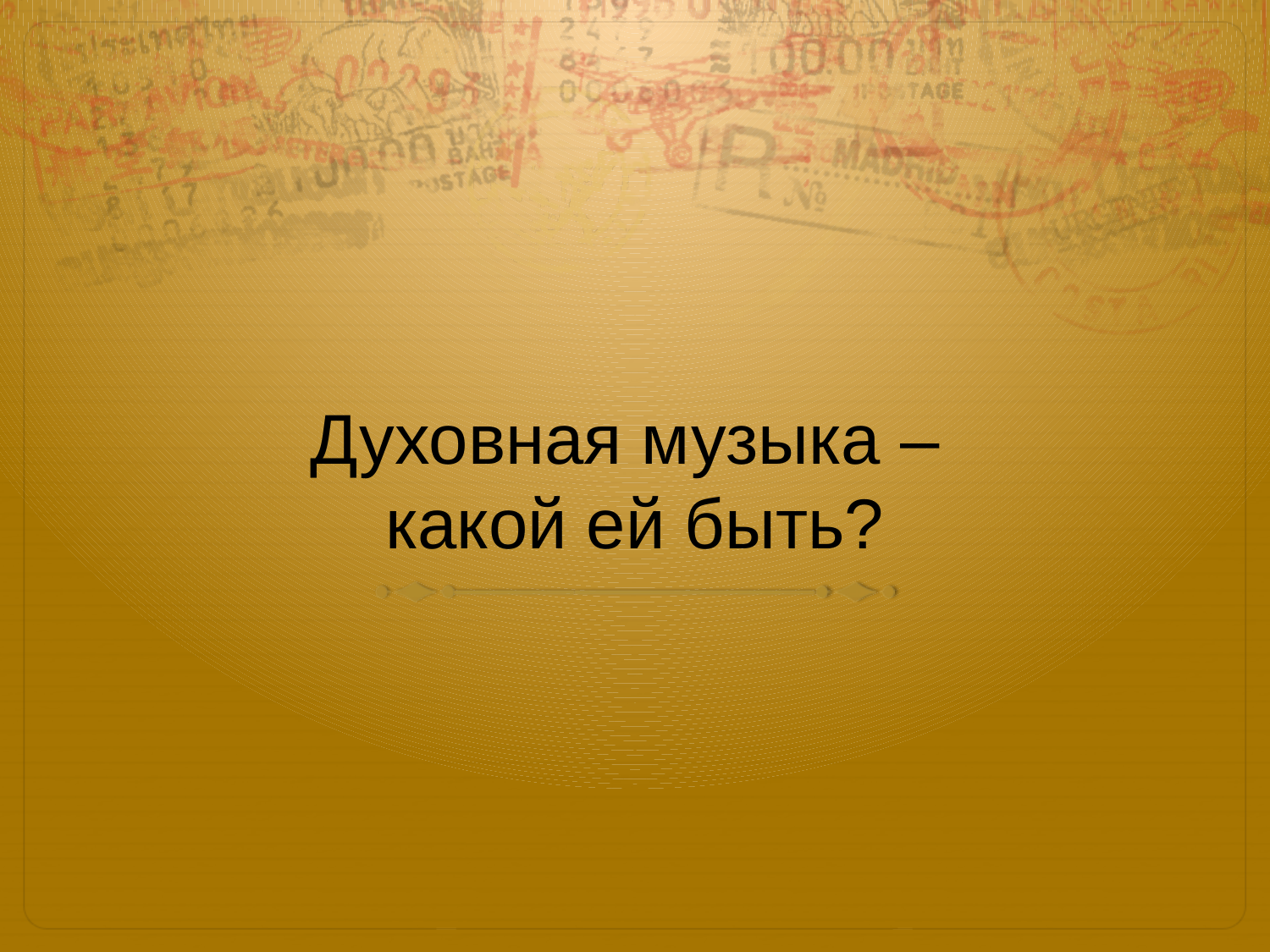

# Духовная музыка – какой ей быть?